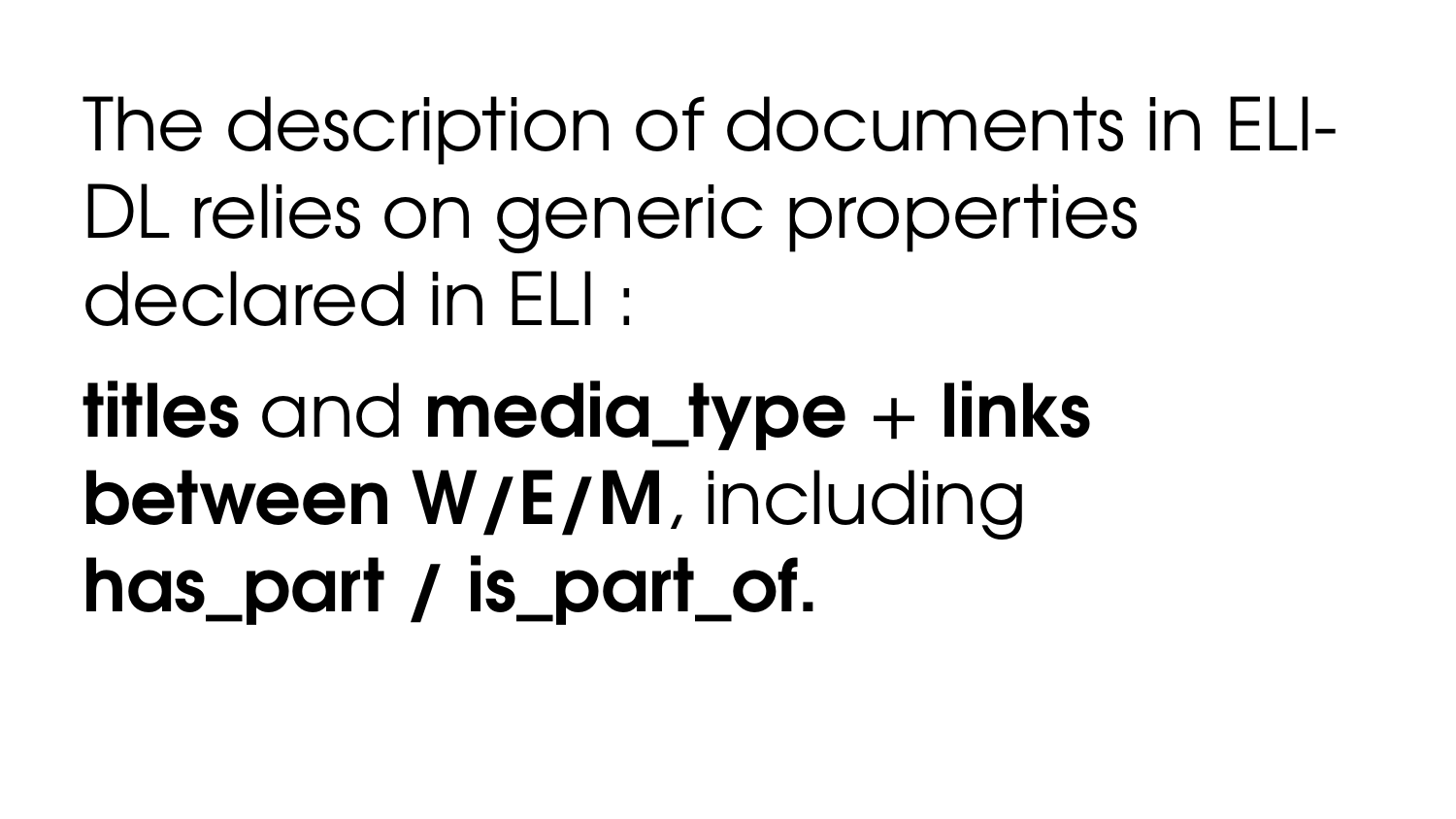

The description of documents in ELI-DL relies on generic properties declared in ELI :
titles and media_type + links between W/E/M, including has_part / is_part_of.